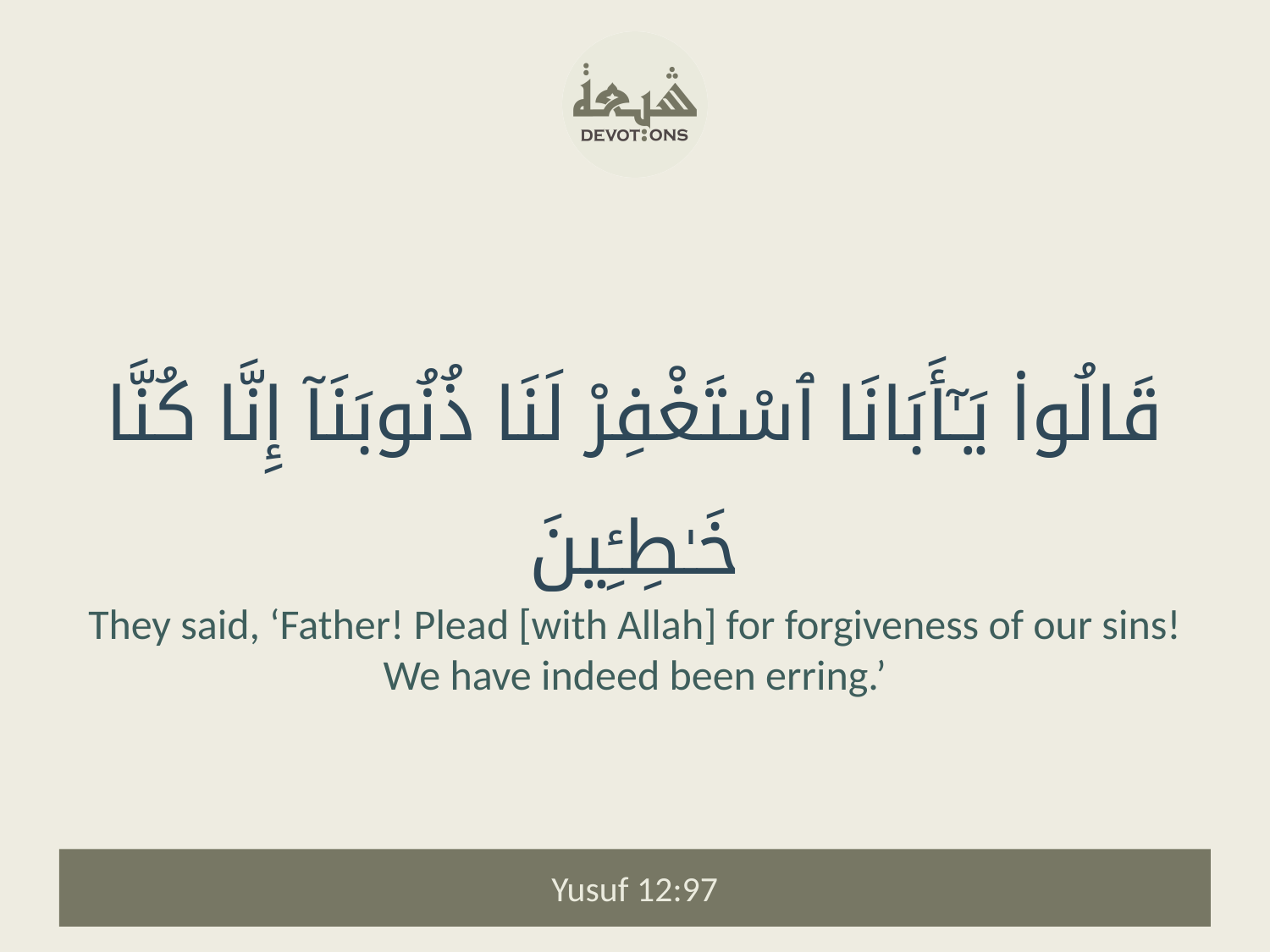

قَالُوا۟ يَـٰٓأَبَانَا ٱسْتَغْفِرْ لَنَا ذُنُوبَنَآ إِنَّا كُنَّا خَـٰطِـِٔينَ
They said, ‘Father! Plead [with Allah] for forgiveness of our sins! We have indeed been erring.’
Yusuf 12:97